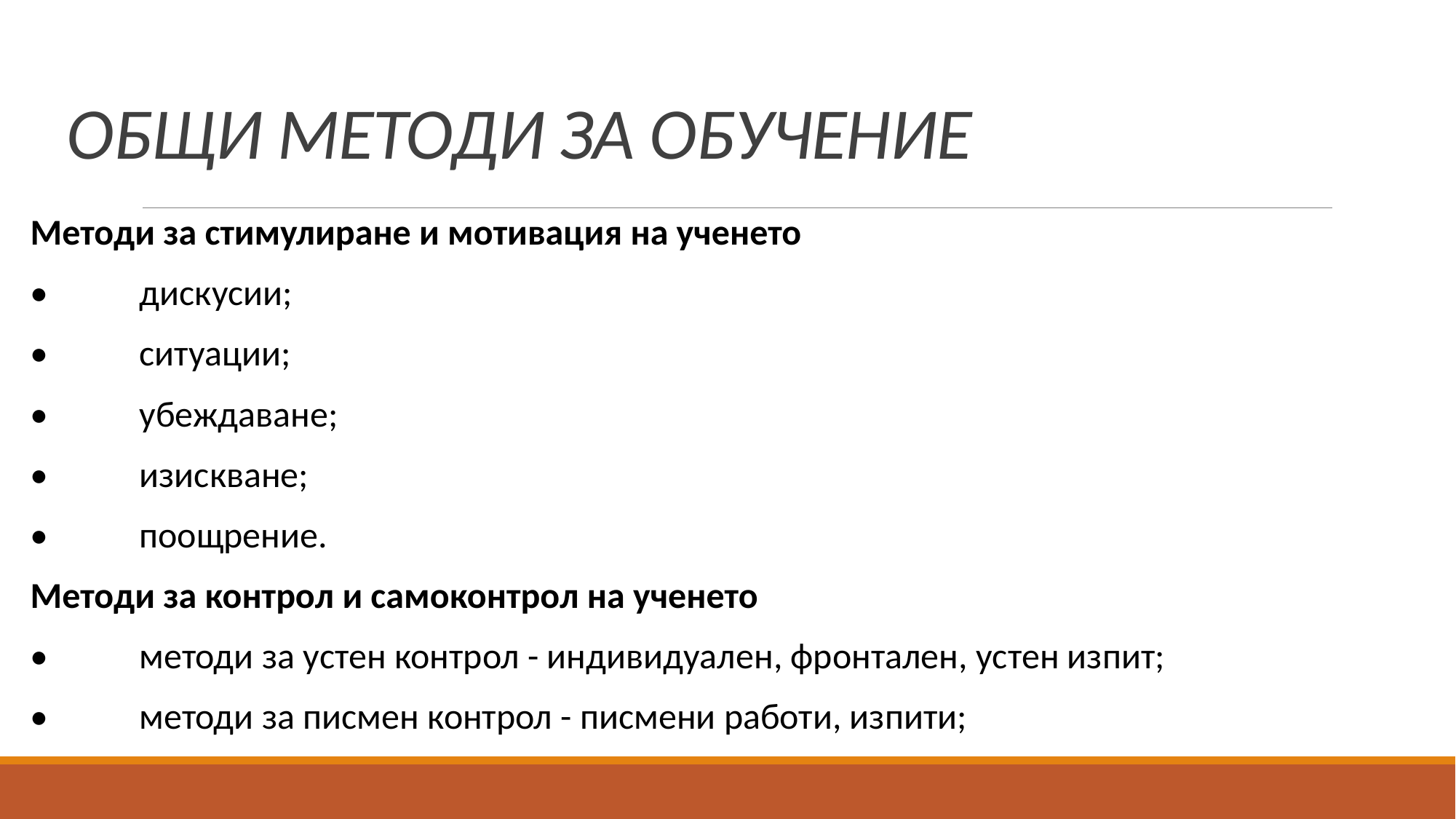

# ОБЩИ МЕТОДИ ЗА ОБУЧЕНИЕ
Методи за стимулиране и мотивация на ученето
•	дискусии;
•	ситуации;
•	убеждаване;
•	изискване;
•	поощрение.
Методи за контрол и самоконтрол на ученето
•	методи за устен контрол - индивидуален, фронтален, устен изпит;
•	методи за писмен контрол - писмени работи, изпити;